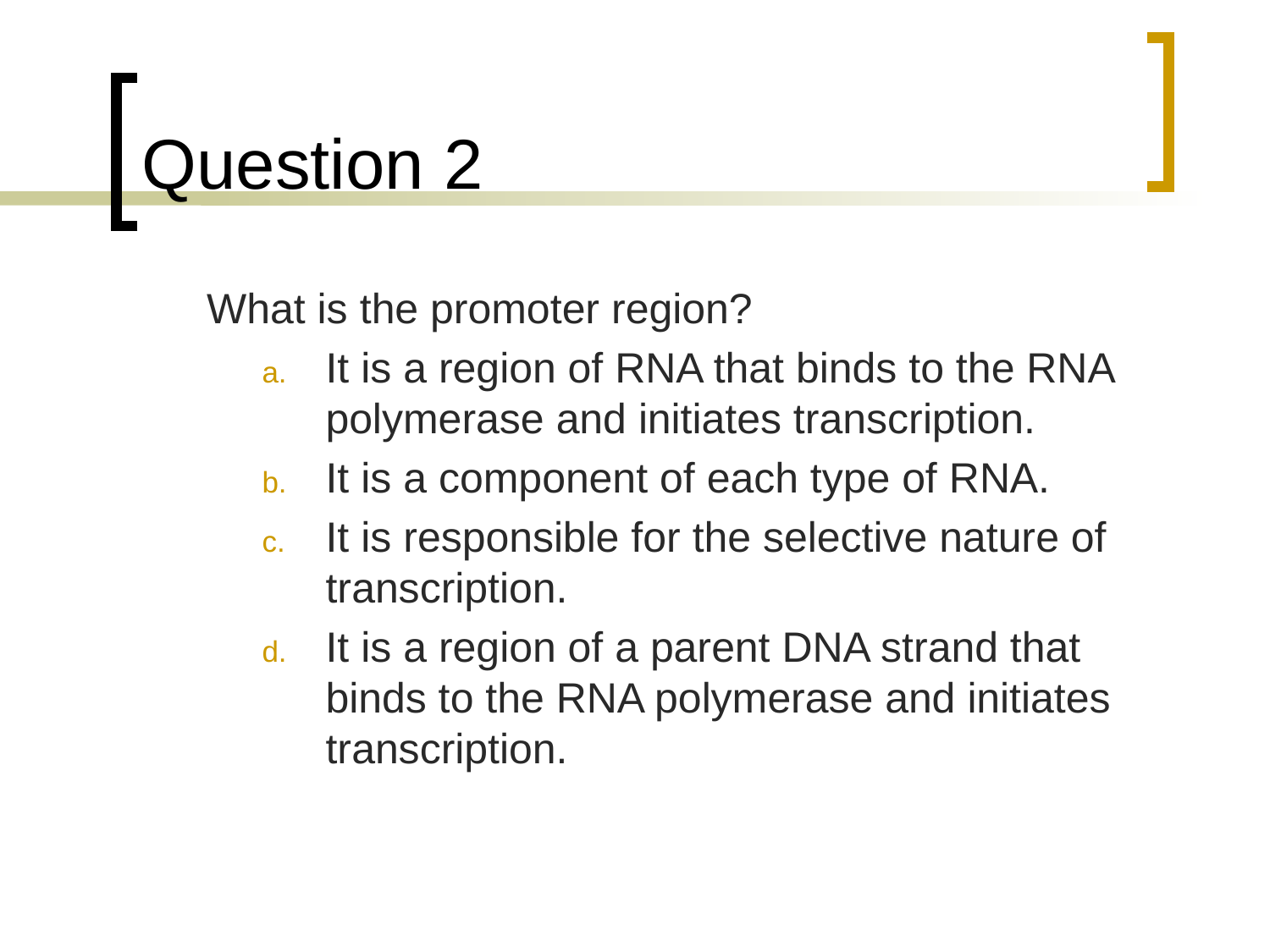

# Question 2
	What is the promoter region?
It is a region of RNA that binds to the RNA polymerase and initiates transcription.
It is a component of each type of RNA.
It is responsible for the selective nature of transcription.
It is a region of a parent DNA strand that binds to the RNA polymerase and initiates transcription.